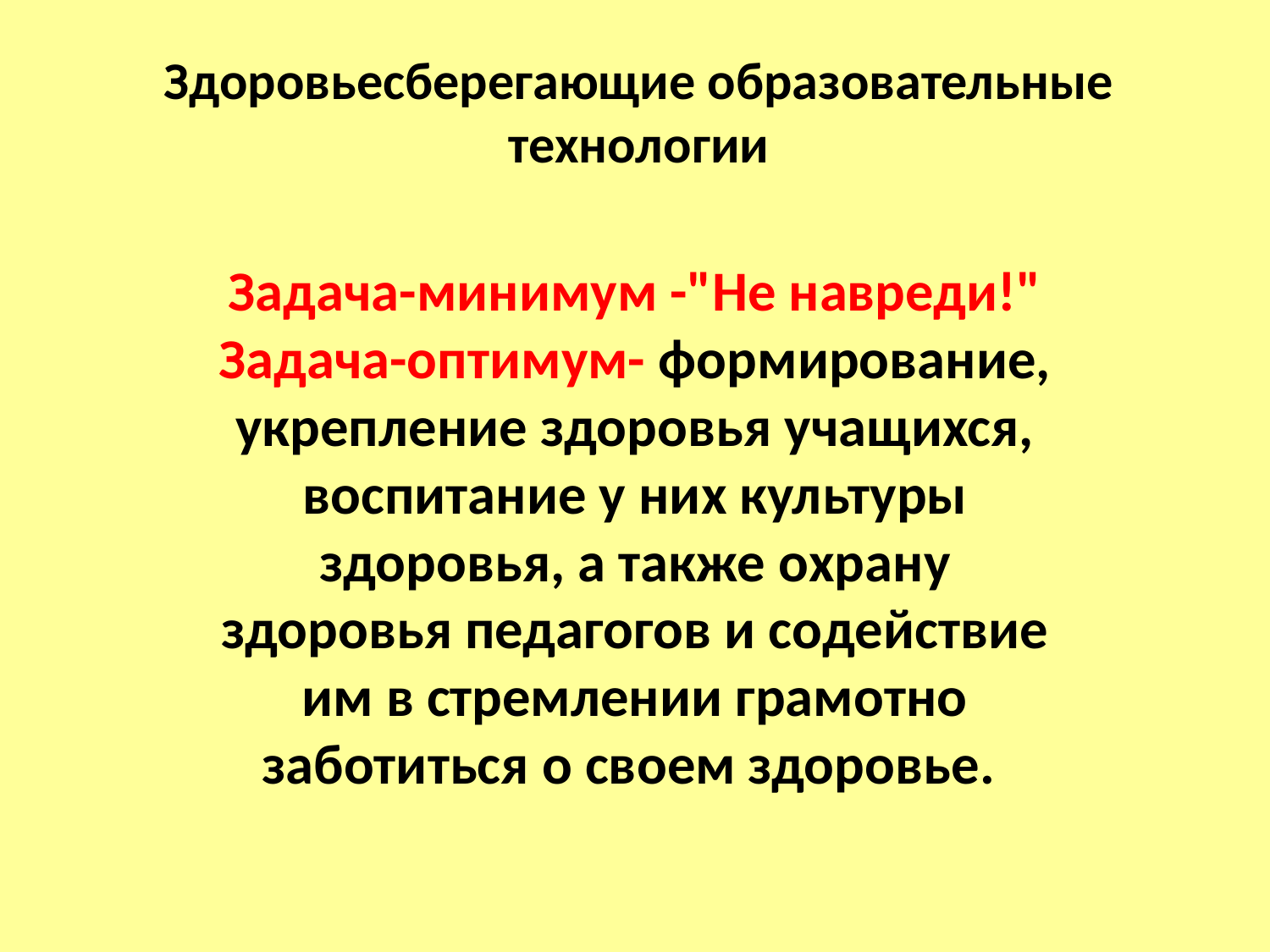

# Здоровьесберегающие образовательные технологии
Задача-минимум -"Не навреди!" Задача-оптимум- формирование, укрепление здоровья учащихся, воспитание у них культуры здоровья, а также охрану здоровья педагогов и содействие им в стремлении грамотно заботиться о своем здоровье.